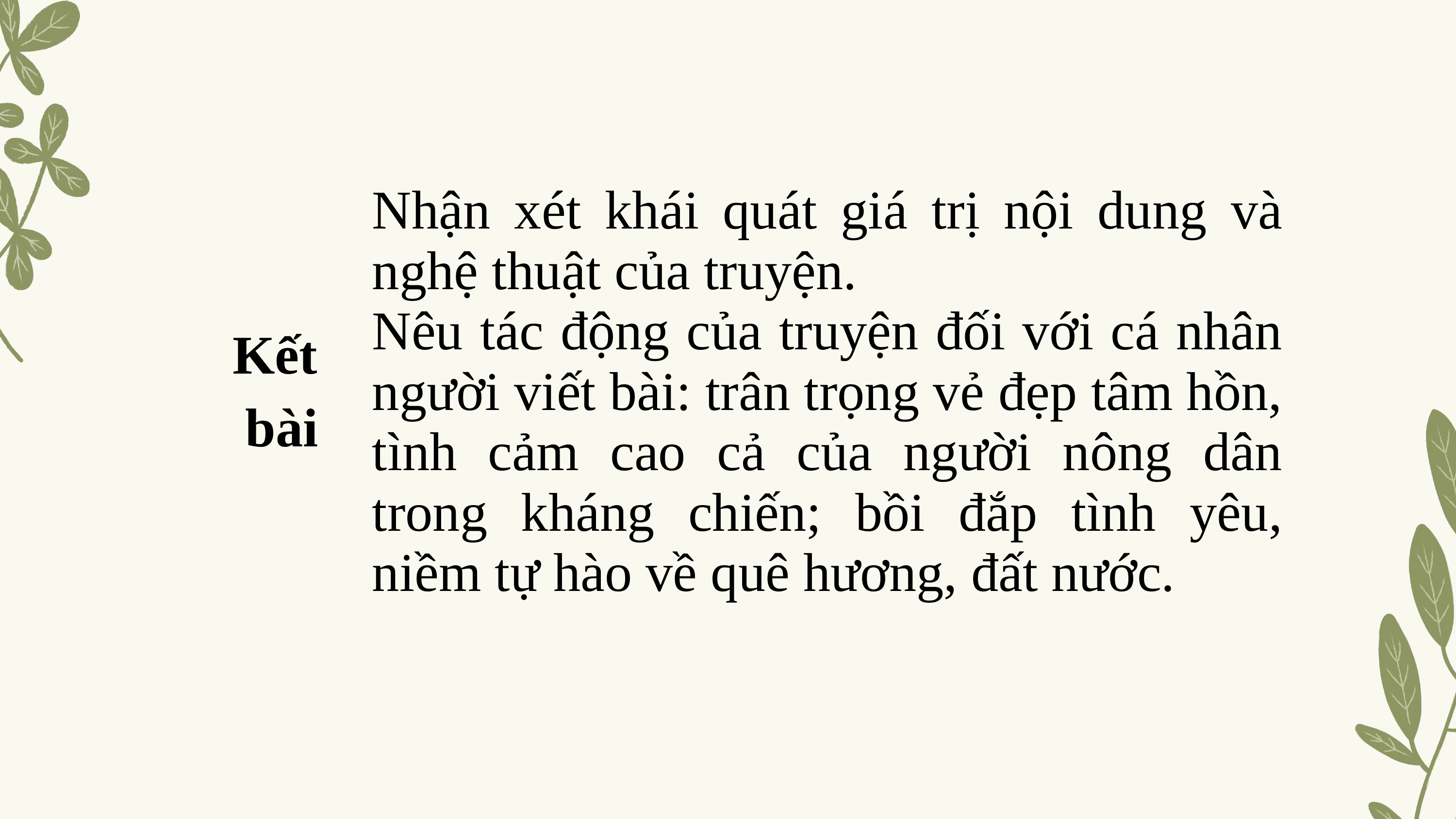

| Kết bài | Nhận xét khái quát giá trị nội dung và nghệ thuật của truyện. Nêu tác động của truyện đối với cá nhân người viết bài: trân trọng vẻ đẹp tâm hồn, tình cảm cao cả của người nông dân trong kháng chiến; bồi đắp tình yêu, niềm tự hào về quê hương, đất nước. |
| --- | --- |